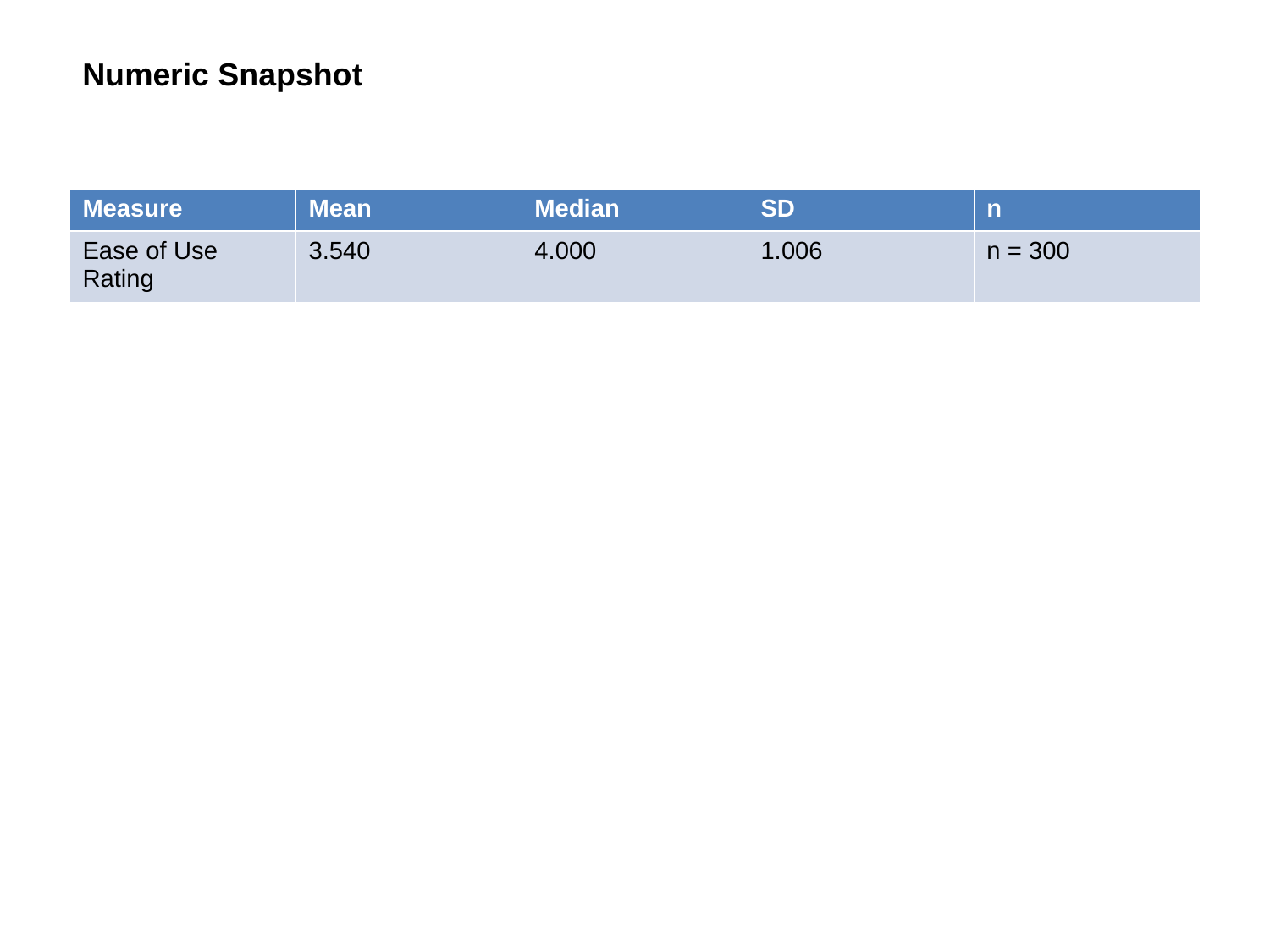

Numeric Snapshot
| Measure | Mean | Median | SD | n |
| --- | --- | --- | --- | --- |
| Ease of Use Rating | 3.540 | 4.000 | 1.006 | n = 300 |